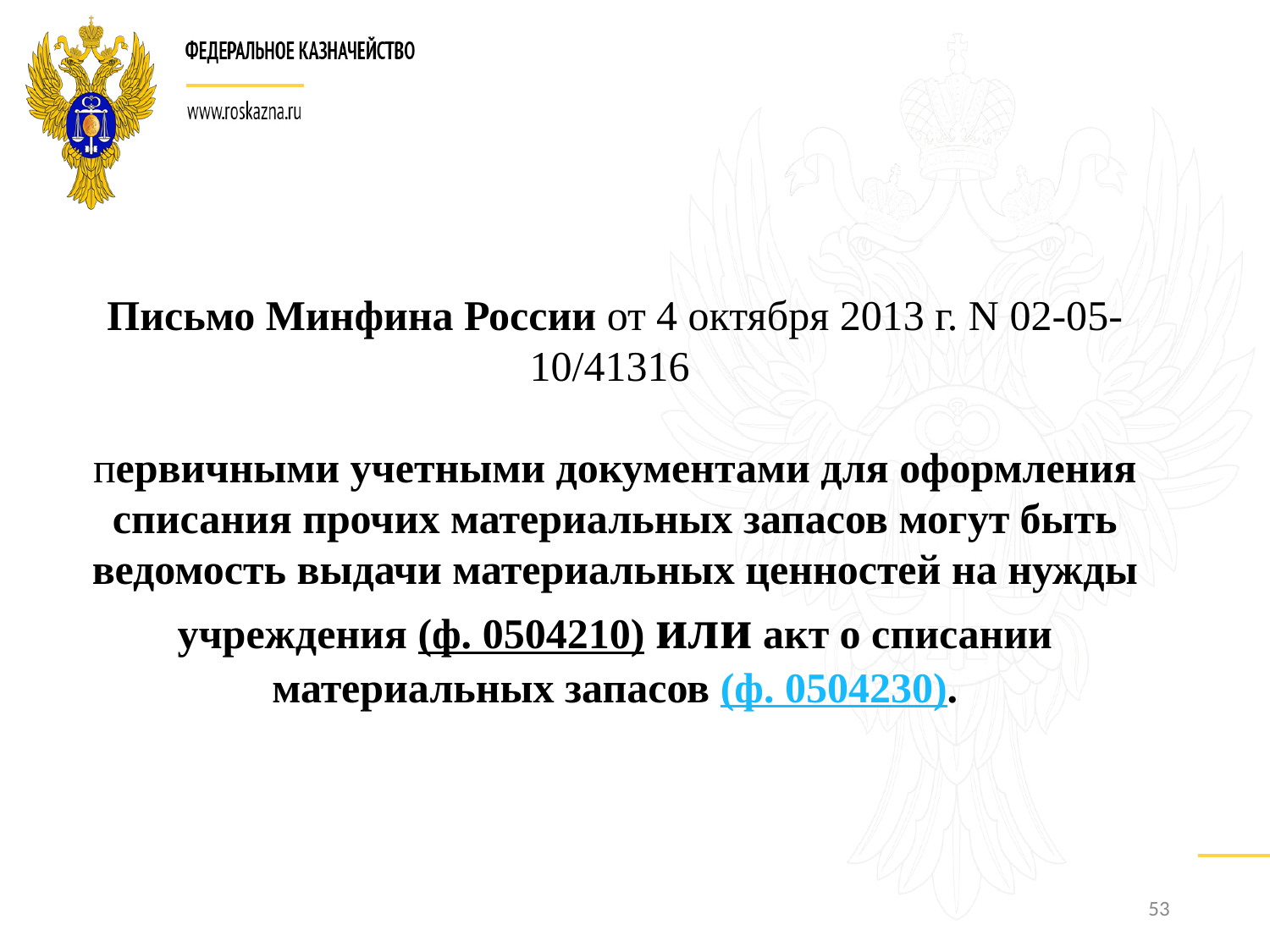

Письмо Минфина России от 4 октября 2013 г. N 02-05-10/41316

первичными учетными документами для оформления списания прочих материальных запасов могут быть ведомость выдачи материальных ценностей на нужды учреждения (ф. 0504210) или акт о списании материальных запасов (ф. 0504230).
53